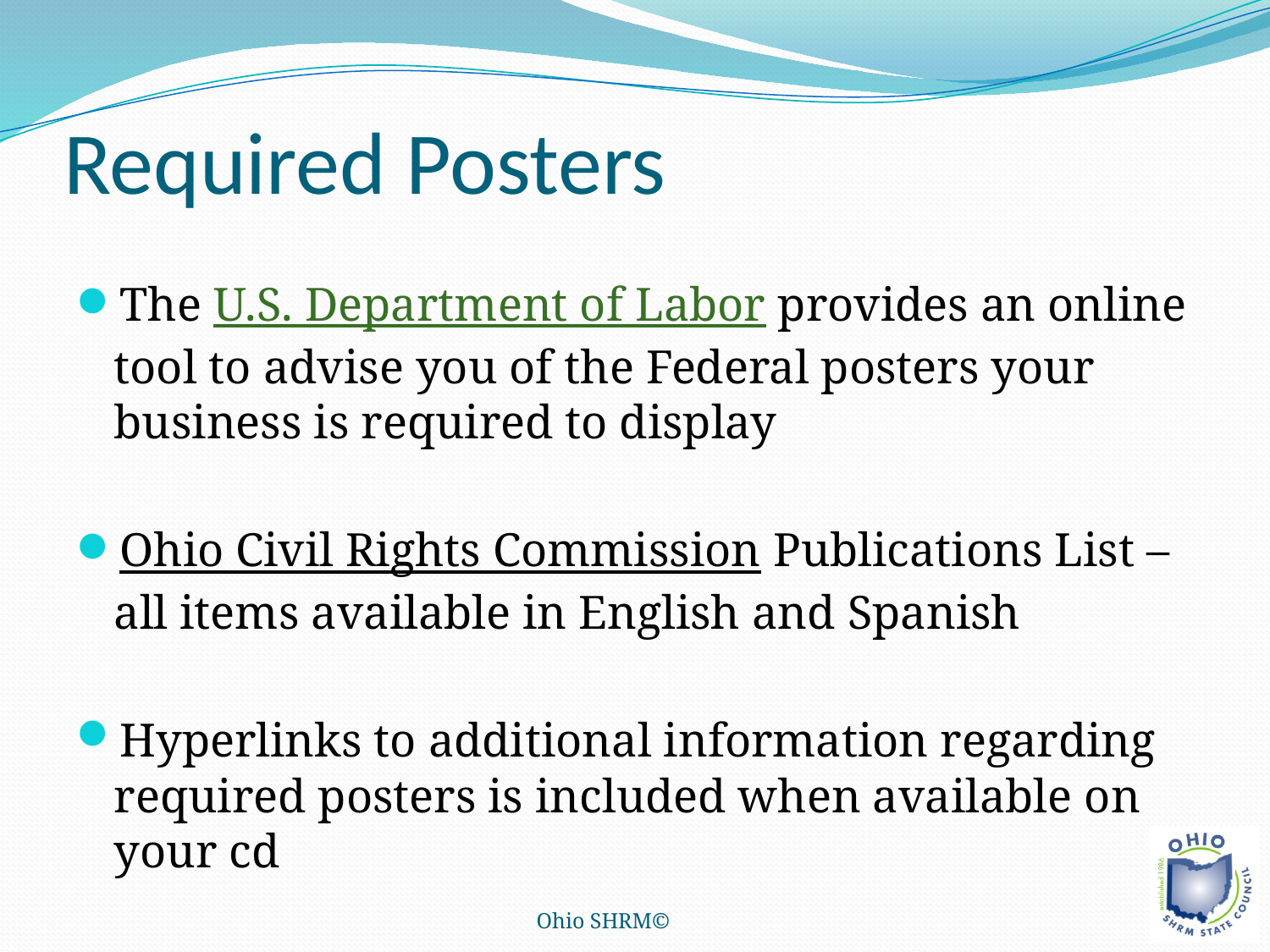

# Required Posters
The U.S. Department of Labor provides an online tool to advise you of the Federal posters your business is required to display

Ohio Civil Rights Commission Publications List – all items available in English and Spanish

Hyperlinks to additional information regarding required posters is included when available on your cd
Ohio SHRM©